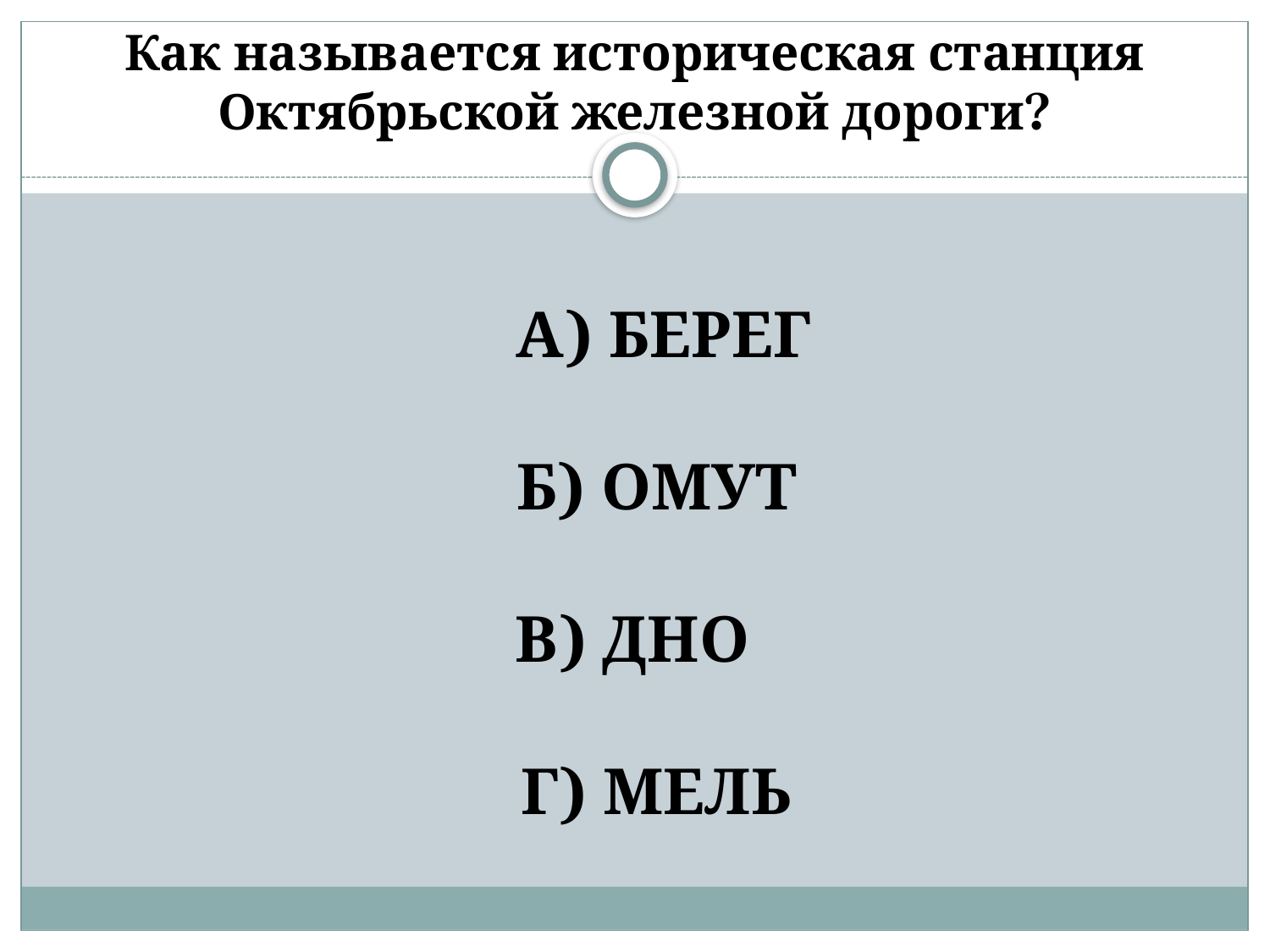

# Как называется историческая станция Октябрьской железной дороги?
     А) БЕРЕГ
   Б) ОМУТ
В) ДНО
   Г) МЕЛЬ